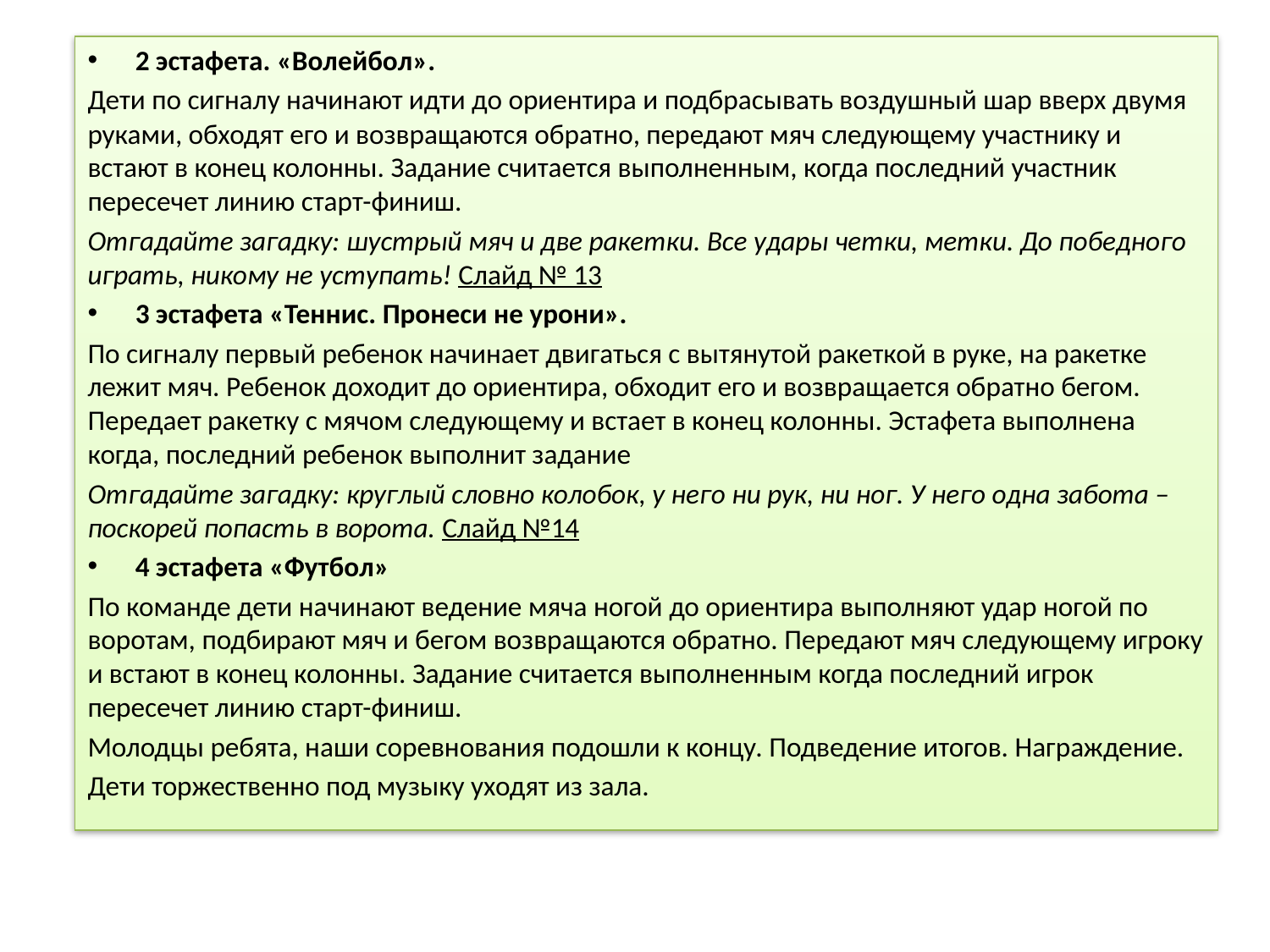

2 эстафета. «Волейбол».
Дети по сигналу начинают идти до ориентира и подбрасывать воздушный шар вверх двумя руками, обходят его и возвращаются обратно, передают мяч следующему участнику и встают в конец колонны. Задание считается выполненным, когда последний участник пересечет линию старт-финиш.
Отгадайте загадку: шустрый мяч и две ракетки. Все удары четки, метки. До победного играть, никому не уступать! Слайд № 13
3 эстафета «Теннис. Пронеси не урони».
По сигналу первый ребенок начинает двигаться с вытянутой ракеткой в руке, на ракетке лежит мяч. Ребенок доходит до ориентира, обходит его и возвращается обратно бегом. Передает ракетку с мячом следующему и встает в конец колонны. Эстафета выполнена когда, последний ребенок выполнит задание
Отгадайте загадку: круглый словно колобок, у него ни рук, ни ног. У него одна забота – поскорей попасть в ворота. Слайд №14
4 эстафета «Футбол»
По команде дети начинают ведение мяча ногой до ориентира выполняют удар ногой по воротам, подбирают мяч и бегом возвращаются обратно. Передают мяч следующему игроку и встают в конец колонны. Задание считается выполненным когда последний игрок пересечет линию старт-финиш.
Молодцы ребята, наши соревнования подошли к концу. Подведение итогов. Награждение.
Дети торжественно под музыку уходят из зала.

#